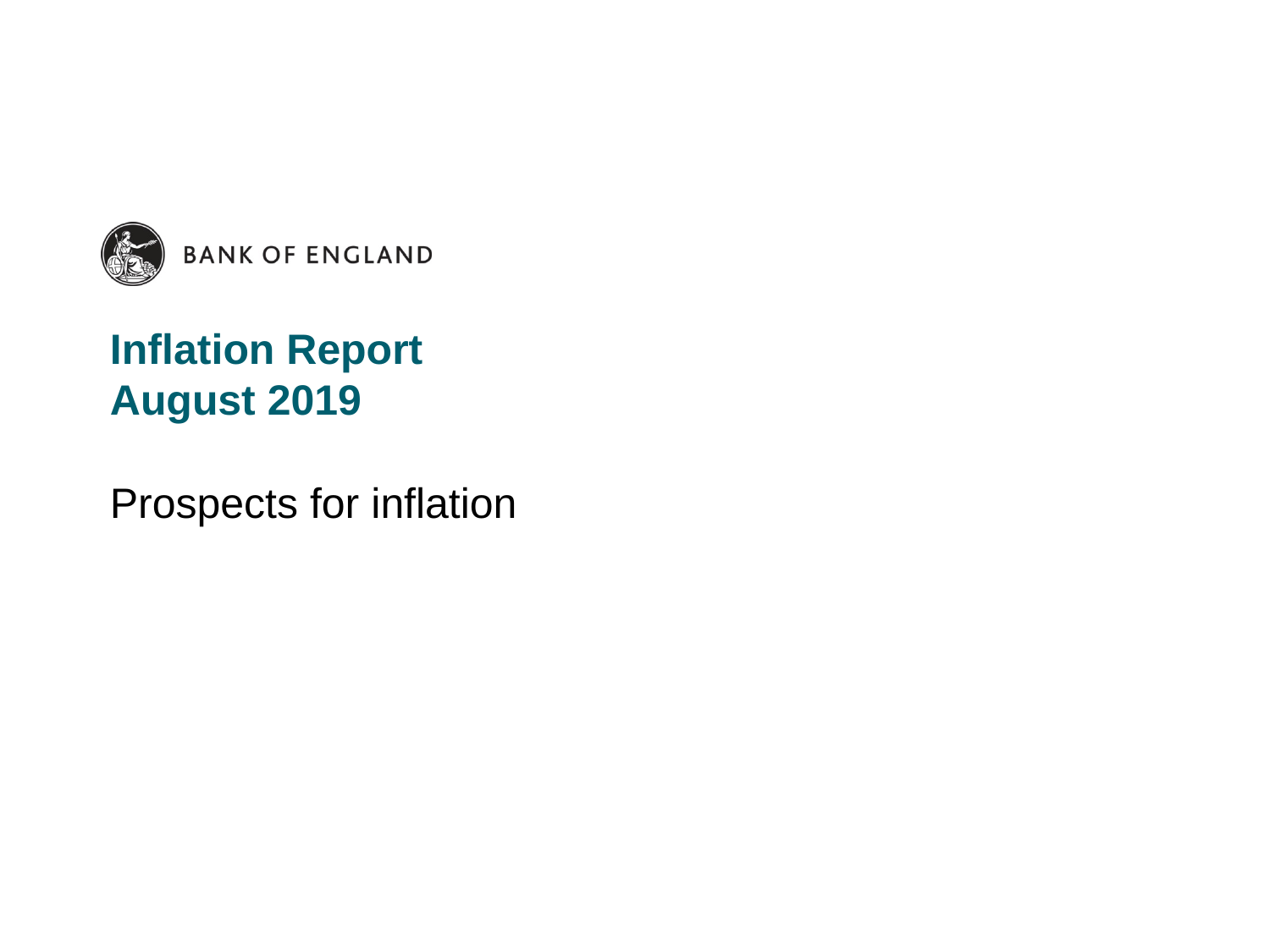

# Inflation Report August 2019
Prospects for inflation